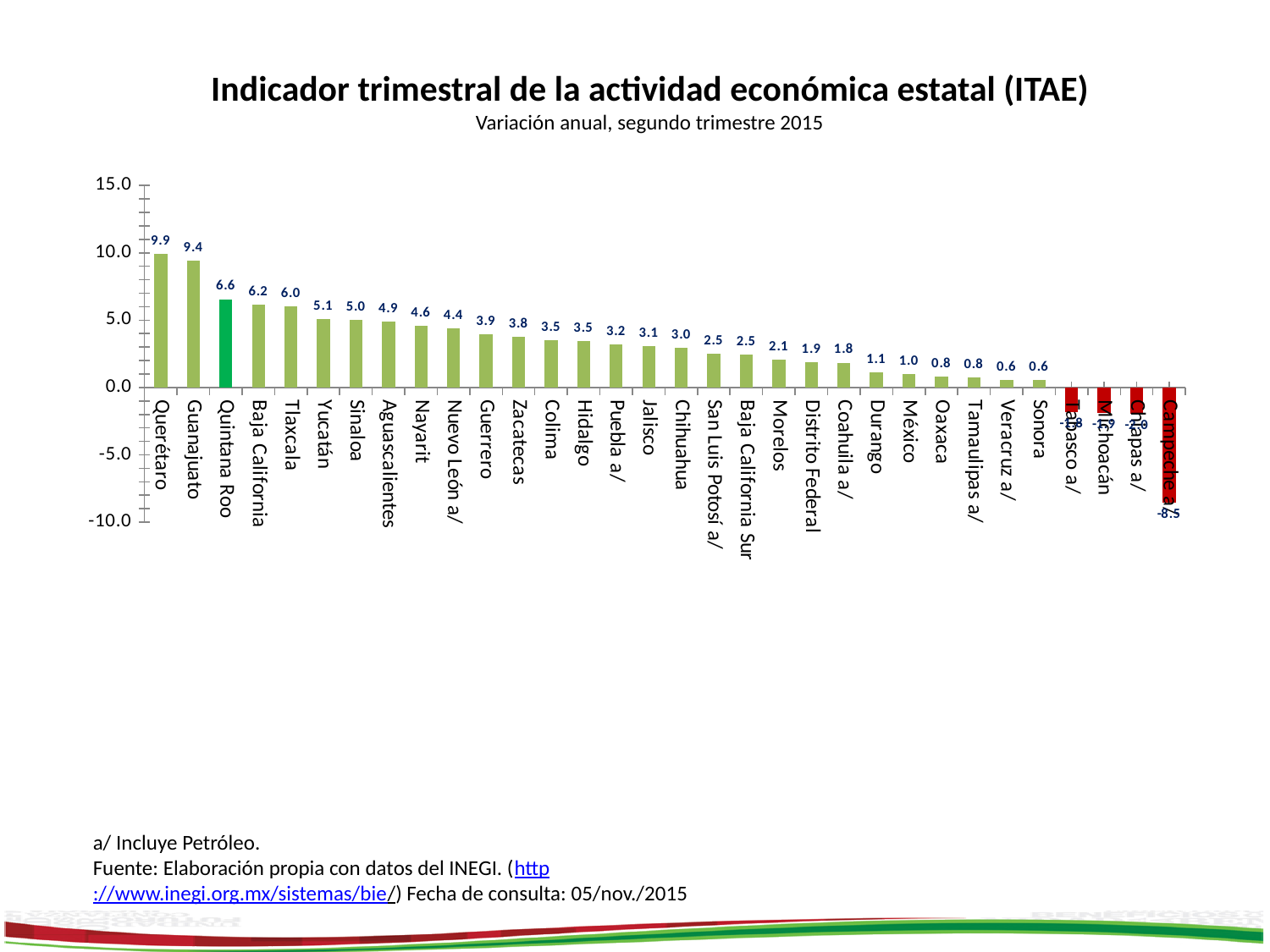

Indicador trimestral de la actividad económica estatal (ITAE)
Variación anual, segundo trimestre 2015

### Chart

| Category |  |
|---|---|
| Querétaro    | 9.897372414362 |
| Guanajuato    | 9.422488553507074 |
| Quintana Roo  | 6.559041702675001 |
| Baja California    | 6.160992449728973 |
| Tlaxcala    | 6.049740615297 |
| Yucatán    | 5.1092875259559865 |
| Sinaloa    | 5.02947671144 |
| Aguascalientes    | 4.889151403232 |
| Nayarit    | 4.580956577861965 |
| Nuevo León a/ | 4.4202648463439855 |
| Guerrero    | 3.926147695102 |
| Zacatecas    | 3.7614761193339987 |
| Colima    | 3.4981219607160012 |
| Hidalgo    | 3.468495992921 |
| Puebla a/ | 3.172224291577001 |
| Jalisco    | 3.070036206703 |
| Chihuahua    | 2.9536269990629993 |
| San Luis Potosí a/ | 2.491410175513 |
| Baja California Sur    | 2.461172552079 |
| Morelos    | 2.0939794555480002 |
| Distrito Federal    | 1.909487674482005 |
| Coahuila a/ | 1.8487161343900065 |
| Durango    | 1.1437743331279944 |
| México    | 1.0018440095589998 |
| Oaxaca    | 0.786742244391 |
| Tamaulipas a/ | 0.7778619932370029 |
| Veracruz a/ | 0.587976202657 |
| Sonora    | 0.567266051673 |
| Tabasco a/ | -1.8276913691399936 |
| Michoacán   | -1.895021666508 |
| Chiapas a/ | -1.979919924104005 |
| Campeche a/ | -8.549103634697 |

### Chart

| Category |
|---|
a/ Incluye Petróleo.
Fuente: Elaboración propia con datos del INEGI. (http://www.inegi.org.mx/sistemas/bie/) Fecha de consulta: 05/nov./2015